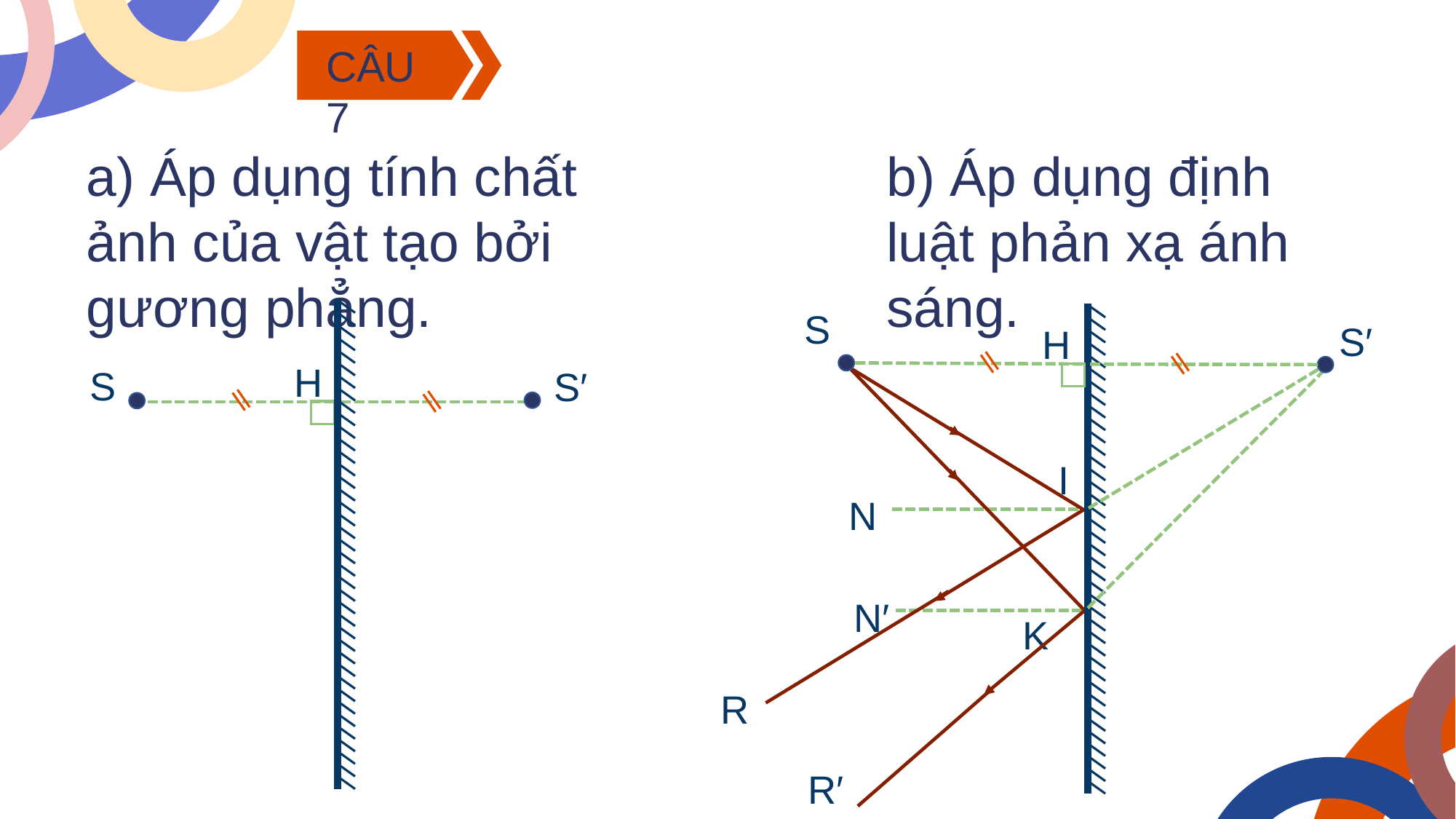

CÂU 7
a) Áp dụng tính chất ảnh của vật tạo bởi gương phẳng.
b) Áp dụng định luật phản xạ ánh sáng.
S
S′
H

H
S
S′

I
N
N′
K

R

R′